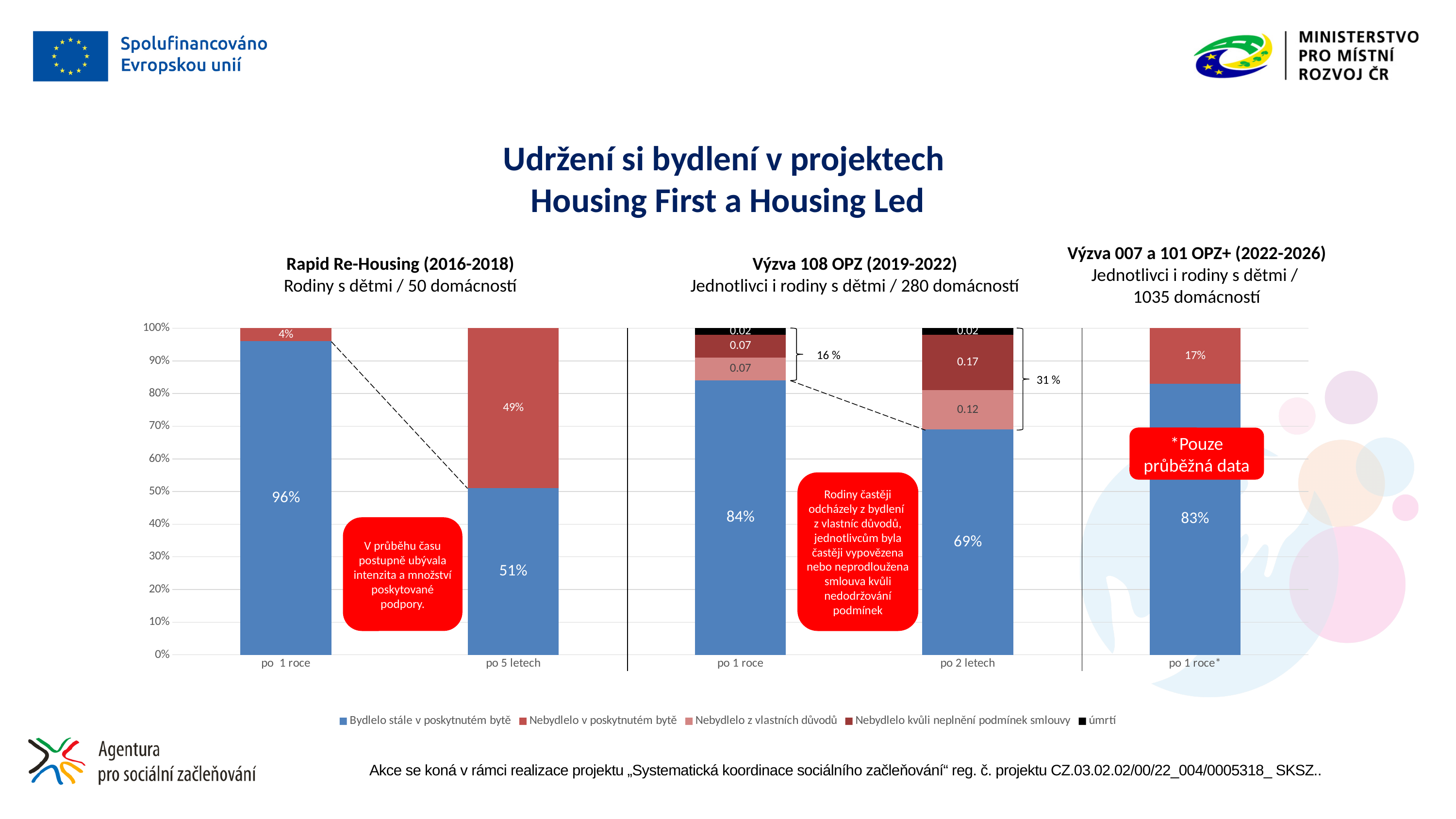

# Udržení si bydlení v projektech Housing First a Housing Led
Rapid Re-Housing (2016-2018)
Rodiny s dětmi / 50 domácností
Výzva 108 OPZ (2019-2022)
Jednotlivci i rodiny s dětmi / 280 domácností
Výzva 007 a 101 OPZ+ (2022-2026)
Jednotlivci i rodiny s dětmi /
1035 domácností

### Chart

| Category | Bydlelo stále v poskytnutém bytě | Nebydlelo v poskytnutém bytě | Nebydlelo z vlastních důvodů | Nebydlelo kvůli neplnění podmínek smlouvy | úmrtí |
|---|---|---|---|---|---|
| po  1 roce | 0.96 | 0.04 | None | None | None |
| po 5 letech | 0.51 | 0.49 | None | None | None |
| po 1 roce | 0.84 | None | 0.07 | 0.07 | 0.02 |
| po 2 letech | 0.69 | None | 0.12 | 0.17 | 0.02 |
| po 1 roce* | 0.83 | 0.17 | None | None | None |

16 %
31 %
*Pouze průběžná data
Rodiny častěji odcházely z bydlení
z vlastníc důvodů, jednotlivcům byla častěji vypovězena nebo neprodloužena smlouva kvůli nedodržování podmínek
V průběhu času postupně ubývala intenzita a množství poskytované podpory.